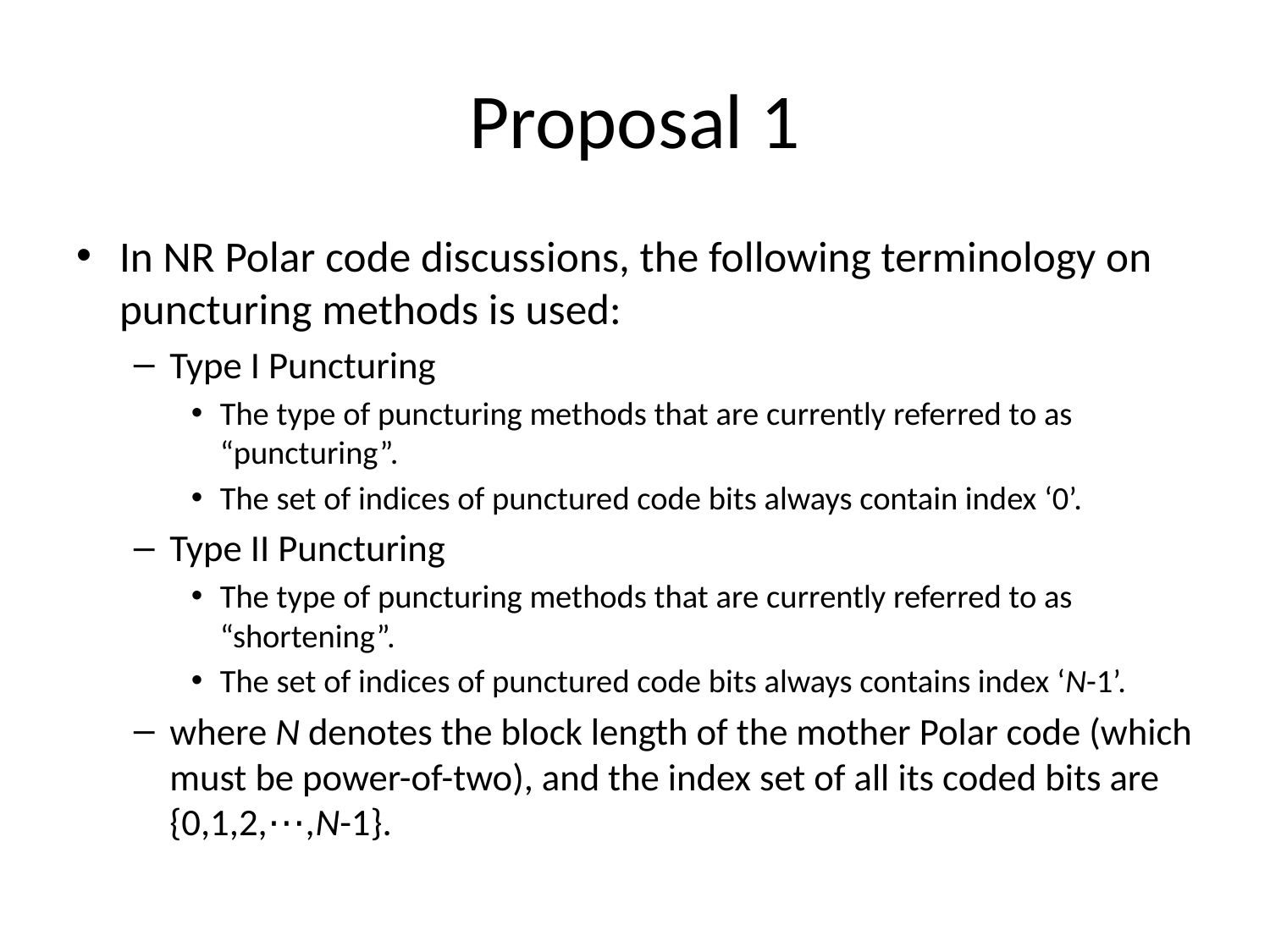

# Proposal 1
In NR Polar code discussions, the following terminology on puncturing methods is used:
Type I Puncturing
The type of puncturing methods that are currently referred to as “puncturing”.
The set of indices of punctured code bits always contain index ‘0’.
Type II Puncturing
The type of puncturing methods that are currently referred to as “shortening”.
The set of indices of punctured code bits always contains index ‘N-1’.
where N denotes the block length of the mother Polar code (which must be power-of-two), and the index set of all its coded bits are {0,1,2,⋯,N-1}.